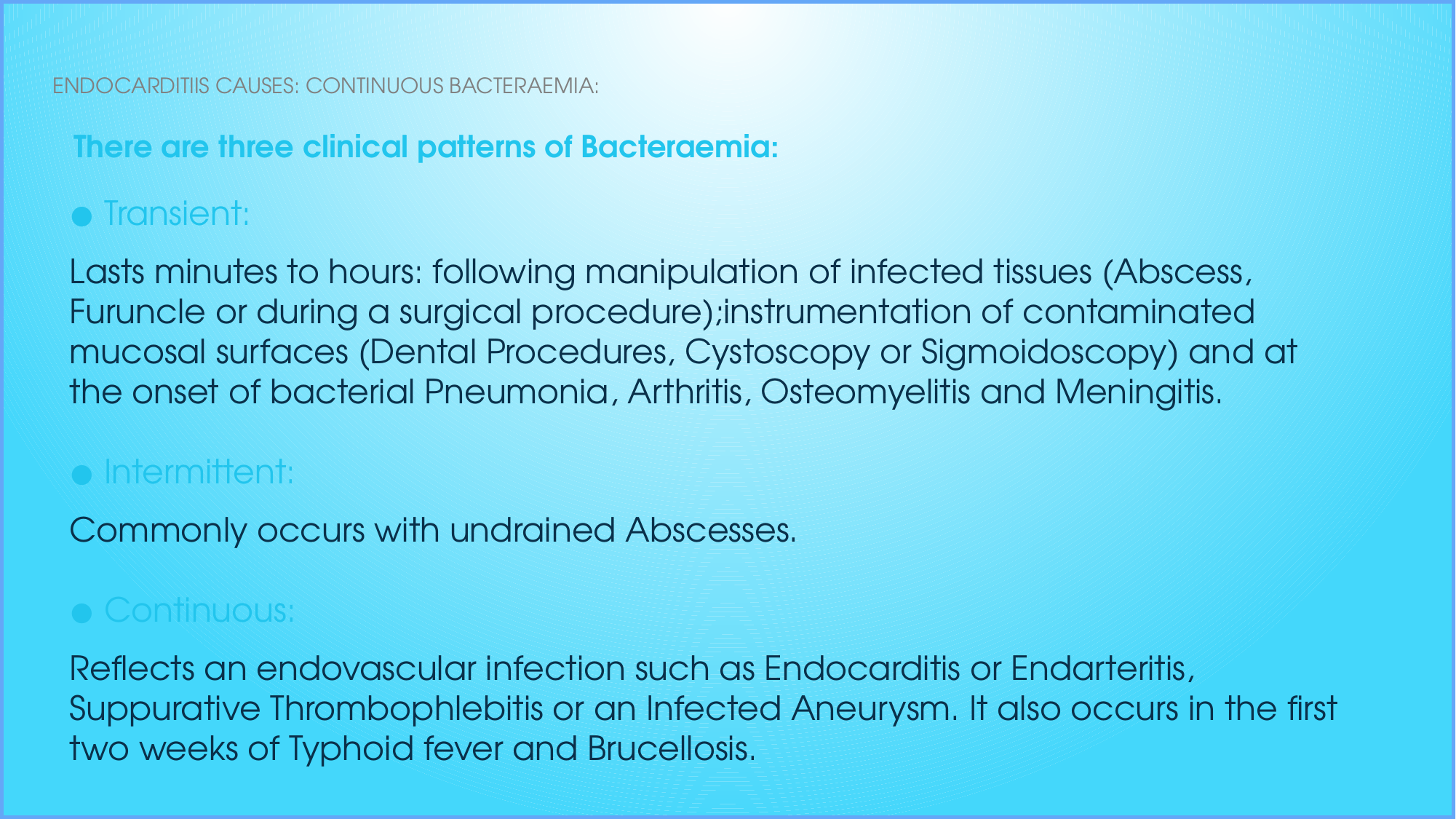

# ENDOCARDITIIS CAUSES: CONTINUOUS BACTERAEMIA:
There are three clinical patterns of Bacteraemia:
● Transient:

Lasts minutes to hours: following manipulation of infected tissues (Abscess, Furuncle or during a surgical procedure);instrumentation of contaminated mucosal surfaces (Dental Procedures, Cystoscopy or Sigmoidoscopy) and at the onset of bacterial Pneumonia, Arthritis, Osteomyelitis and Meningitis.

● Intermittent:

Commonly occurs with undrained Abscesses.

● Continuous:

Reflects an endovascular infection such as Endocarditis or Endarteritis, Suppurative Thrombophlebitis or an Infected Aneurysm. It also occurs in the first two weeks of Typhoid fever and Brucellosis.